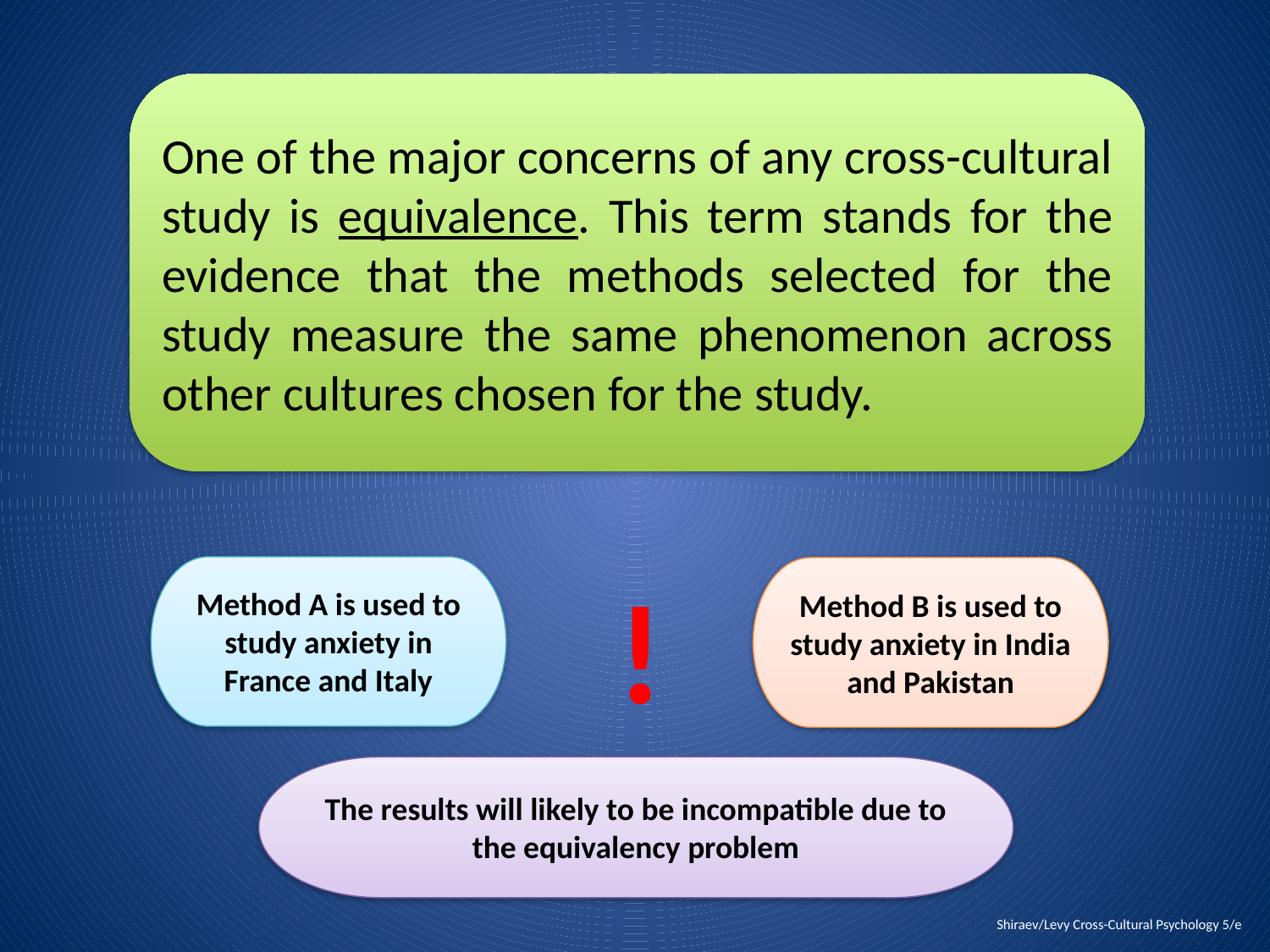

One of the major concerns of any cross-cultural study is equivalence. This term stands for the evidence that the methods selected for the study measure the same phenomenon across other cultures chosen for the study.
Method A is used to study anxiety in France and Italy
!
Method B is used to study anxiety in India and Pakistan
The results will likely to be incompatible due to the equivalency problem
Shiraev/Levy Cross-Cultural Psychology 5/e